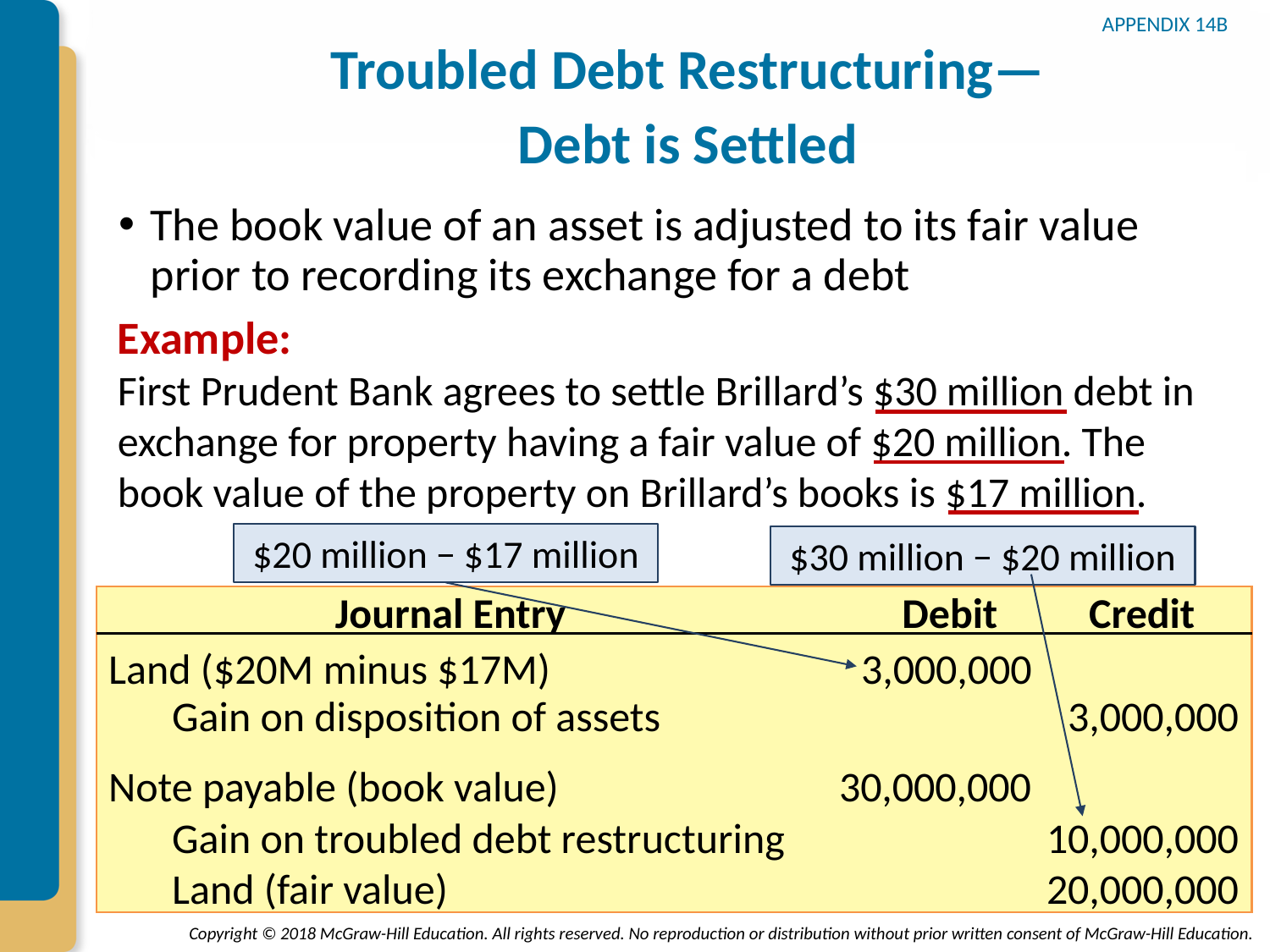

# Troubled Debt Restructuring— Debt is Settled
APPENDIX 14B
The book value of an asset is adjusted to its fair value prior to recording its exchange for a debt
Example:
First Prudent Bank agrees to settle Brillard’s $30 million debt in exchange for property having a fair value of $20 million. The book value of the property on Brillard’s books is $17 million.
$20 million − $17 million
$30 million − $20 million
Journal Entry
Debit
Credit

Land ($20M minus $17M)
3,000,000
Gain on disposition of assets
3,000,000
Note payable (book value)
30,000,000
Gain on troubled debt restructuring
10,000,000
Land (fair value)
20,000,000